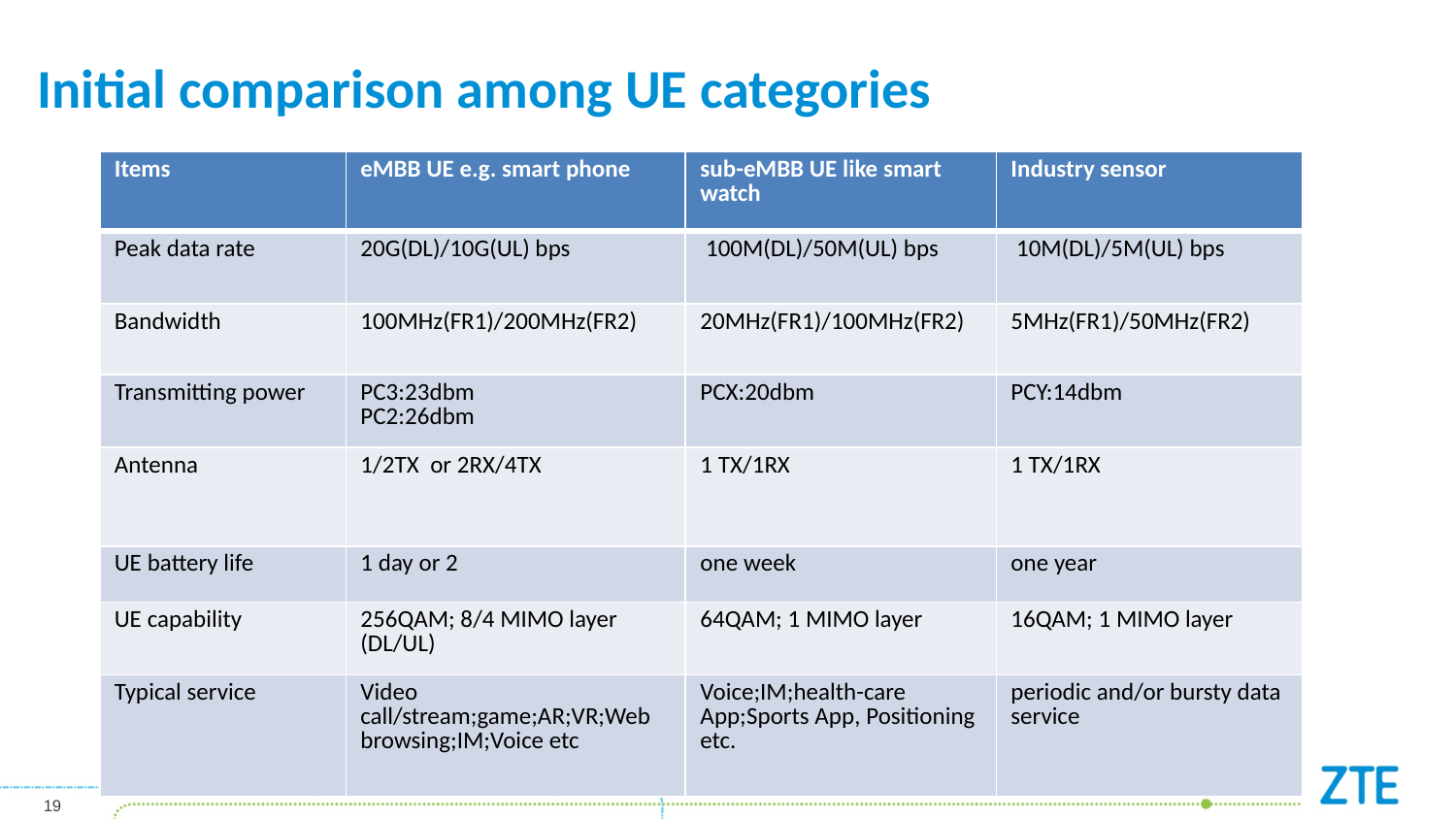

# Initial comparison among UE categories
| Items | eMBB UE e.g. smart phone | sub-eMBB UE like smart watch | Industry sensor |
| --- | --- | --- | --- |
| Peak data rate | 20G(DL)/10G(UL) bps | 100M(DL)/50M(UL) bps | 10M(DL)/5M(UL) bps |
| Bandwidth | 100MHz(FR1)/200MHz(FR2) | 20MHz(FR1)/100MHz(FR2) | 5MHz(FR1)/50MHz(FR2) |
| Transmitting power | PC3:23dbm PC2:26dbm | PCX:20dbm | PCY:14dbm |
| Antenna | 1/2TX or 2RX/4TX | 1 TX/1RX | 1 TX/1RX |
| UE battery life | 1 day or 2 | one week | one year |
| UE capability | 256QAM; 8/4 MIMO layer (DL/UL) | 64QAM; 1 MIMO layer | 16QAM; 1 MIMO layer |
| Typical service | Video call/stream;game;AR;VR;Web browsing;IM;Voice etc | Voice;IM;health-care App;Sports App, Positioning etc. | periodic and/or bursty data service |